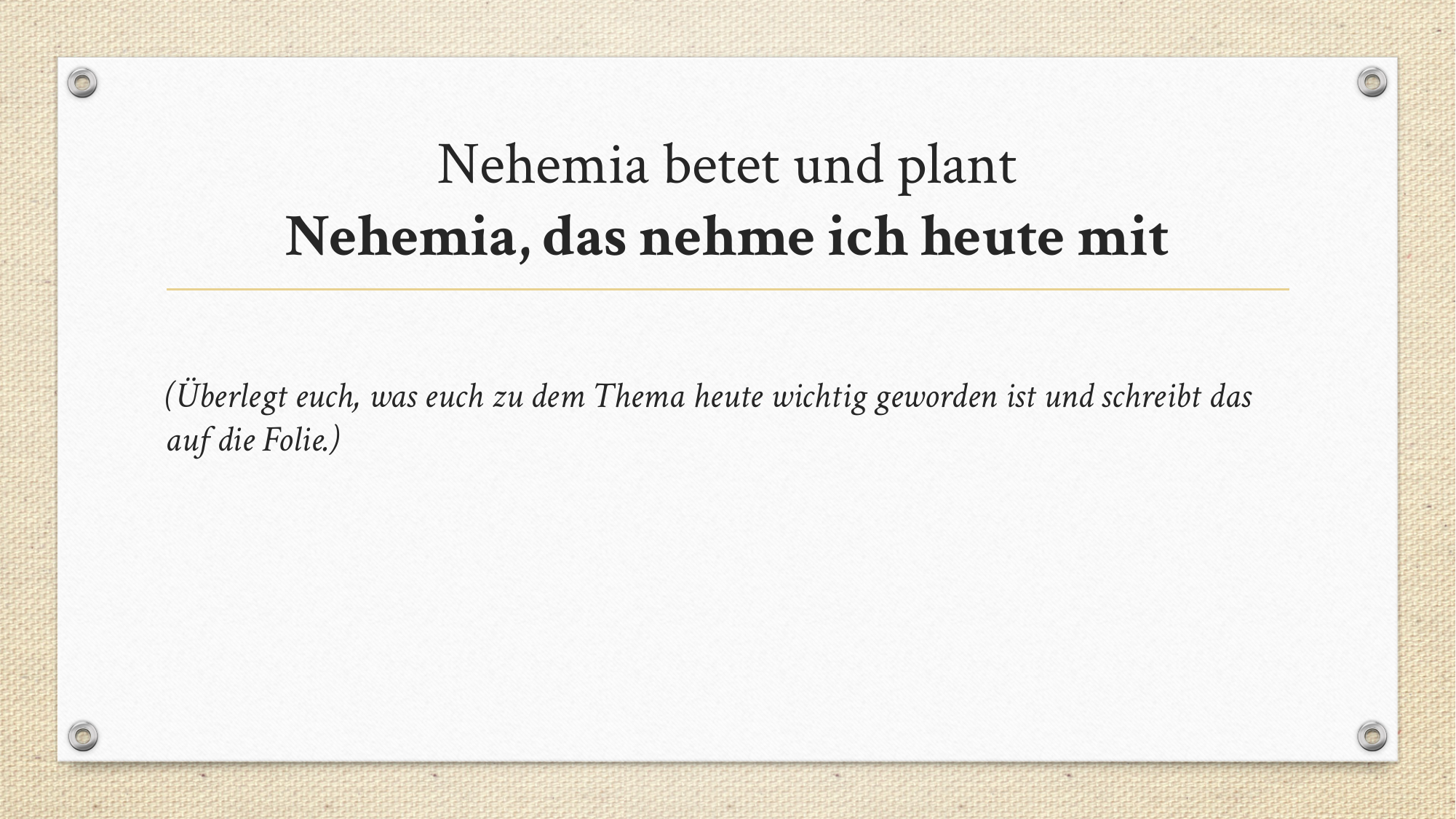

# Nehemia betet und plant Nehemia, das nehme ich heute mit

(Überlegt euch, was euch zu dem Thema heute wichtig geworden ist und schreibt das auf die Folie.)